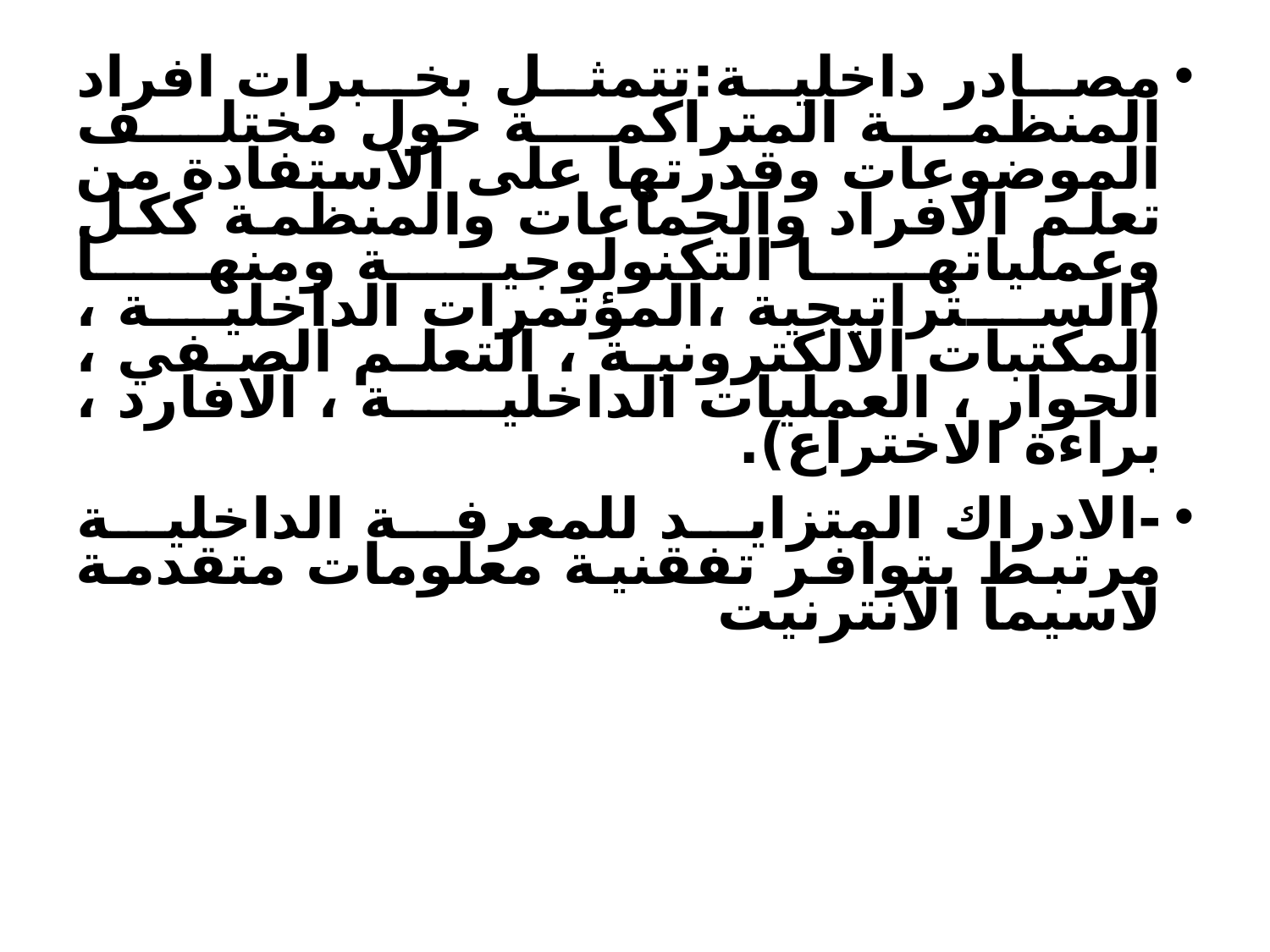

مصادر داخلية:تتمثل بخبرات افراد المنظمة المتراكمة حول مختلف الموضوعات وقدرتها على الاستفادة من تعلم الافراد والجماعات والمنظمة ككل وعملياتها التكنولوجية ومنها (الستراتيجية ،المؤتمرات الداخلية ، المكتبات الالكترونية ، التعلم الصفي ، الحوار ، العمليات الداخلية ، الافارد ، براءة الاختراع).
-الادراك المتزايد للمعرفة الداخلية مرتبط بتوافر تفقنية معلومات متقدمة لاسيما الانترنيت